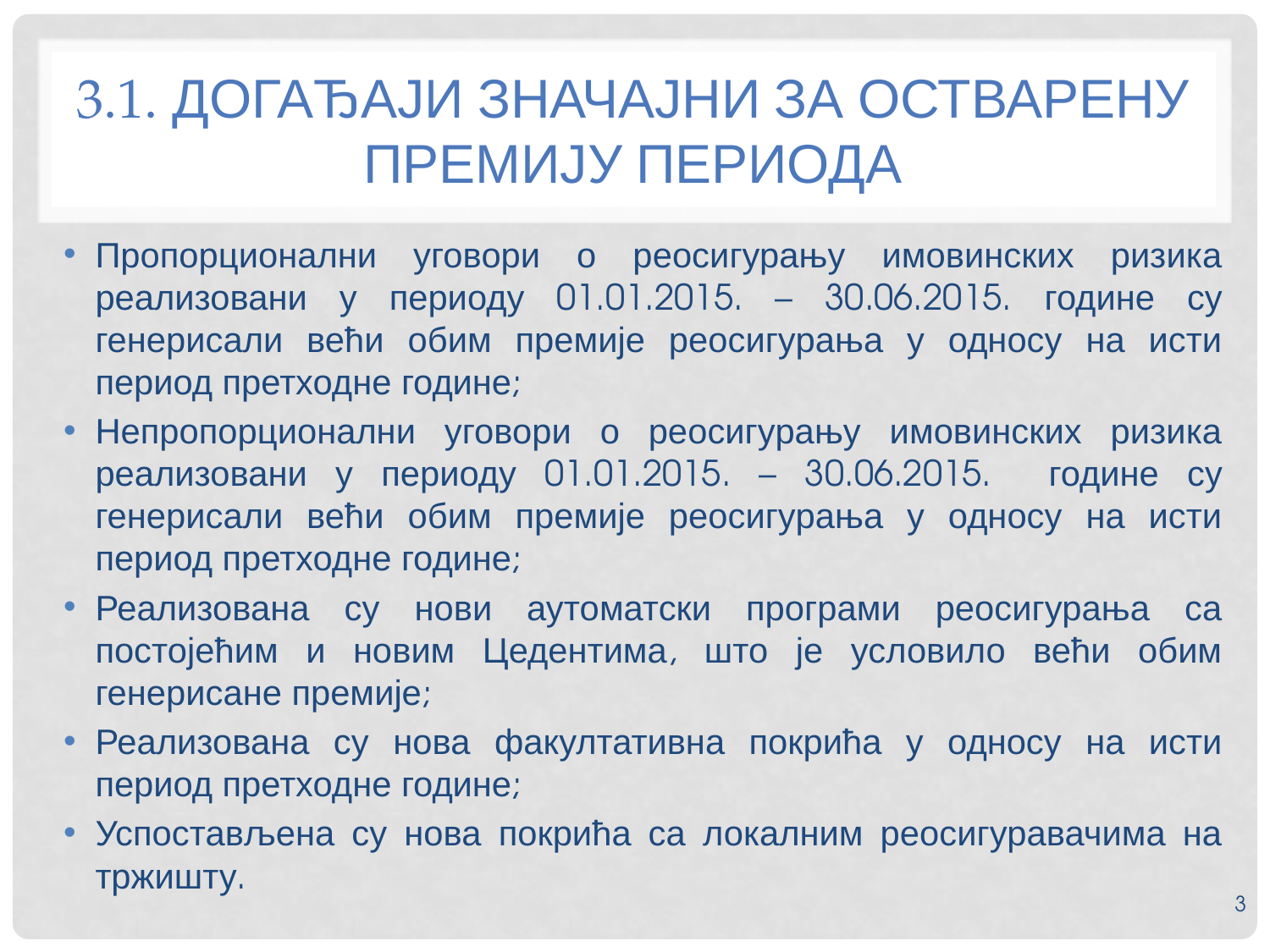

# 3.1. ДОГАЂАЈИ ЗНАЧАЈНИ ЗА ОСТВАРЕНУ ПРЕМИЈУ ПЕРИОДА
Пропорционални уговори о реосигурању имовинских ризика реализовани у периоду 01.01.2015. – 30.06.2015. године су генерисали већи обим премије реосигурања у односу на исти период претходне године;
Непропорционални уговори о реосигурању имовинских ризика реализовани у периоду 01.01.2015. – 30.06.2015.  године су генерисали већи обим премије реосигурања у односу на исти период претходне године;
Реализована су нови аутоматски програми реосигурања са постојећим и новим Цедентима, што је условило већи обим генерисане премије;
Реализована су нова факултативна покрића у односу на исти период претходне године;
Успостављена су нова покрића са локалним реосигуравачима на тржишту.
3